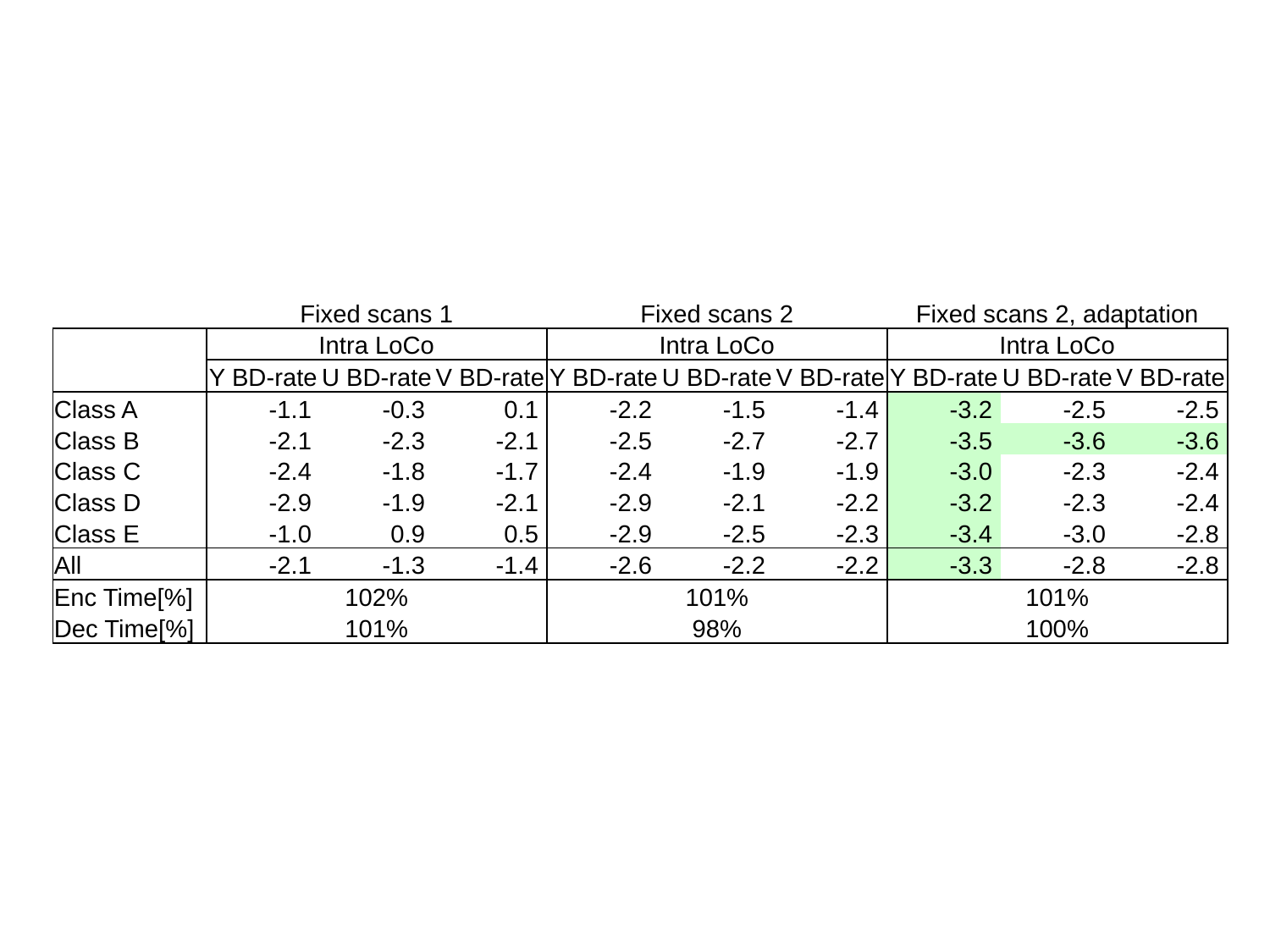

|  | Fixed scans 1 |  |  | Fixed scans 2 |  |  | Fixed scans 2, adaptation |  |  |
| --- | --- | --- | --- | --- | --- | --- | --- | --- | --- |
|  | Intra LoCo |  |  | Intra LoCo |  |  | Intra LoCo |  |  |
|  | Y BD-rate | U BD-rate | V BD-rate | Y BD-rate | U BD-rate | V BD-rate | Y BD-rate | U BD-rate | V BD-rate |
| Class A | -1.1 | -0.3 | 0.1 | -2.2 | -1.5 | -1.4 | -3.2 | -2.5 | -2.5 |
| Class B | -2.1 | -2.3 | -2.1 | -2.5 | -2.7 | -2.7 | -3.5 | -3.6 | -3.6 |
| Class C | -2.4 | -1.8 | -1.7 | -2.4 | -1.9 | -1.9 | -3.0 | -2.3 | -2.4 |
| Class D | -2.9 | -1.9 | -2.1 | -2.9 | -2.1 | -2.2 | -3.2 | -2.3 | -2.4 |
| Class E | -1.0 | 0.9 | 0.5 | -2.9 | -2.5 | -2.3 | -3.4 | -3.0 | -2.8 |
| All | -2.1 | -1.3 | -1.4 | -2.6 | -2.2 | -2.2 | -3.3 | -2.8 | -2.8 |
| Enc Time[%] | 102% |  |  | 101% |  |  | 101% |  |  |
| Dec Time[%] | 101% |  |  | 98% |  |  | 100% |  |  |